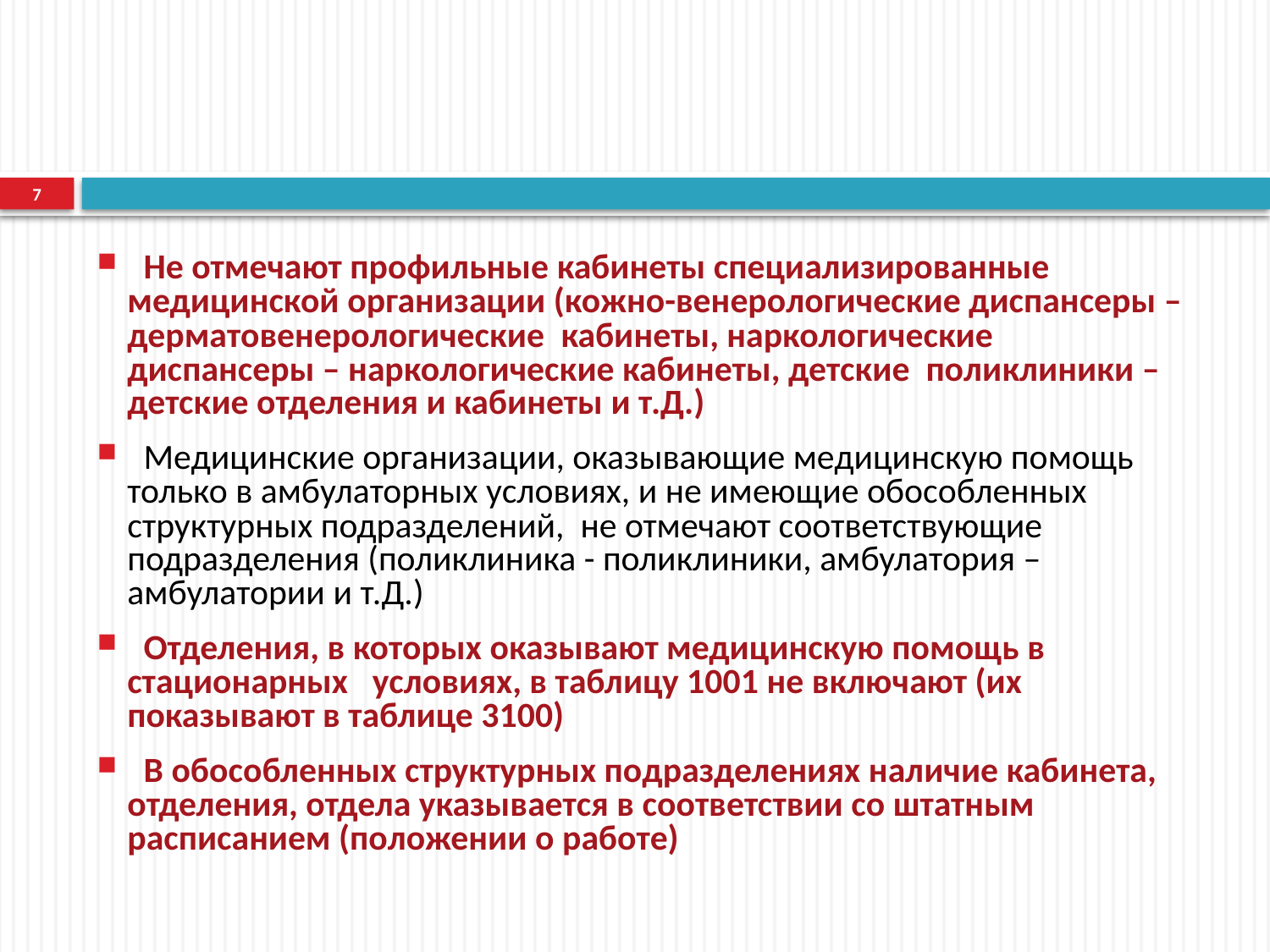

7
  Не отмечают профильные кабинеты специализированные медицинской организации (кожно-венерологические диспансеры –дерматовенерологические  кабинеты, наркологические диспансеры – наркологические кабинеты, детские  поликлиники – детские отделения и кабинеты и т.Д.)
  Медицинские организации, оказывающие медицинскую помощь только в амбулаторных условиях, и не имеющие обособленных структурных подразделений,  не отмечают соответствующие подразделения (поликлиника - поликлиники, амбулатория – амбулатории и т.Д.)
  Отделения, в которых оказывают медицинскую помощь в стационарных   условиях, в таблицу 1001 не включают (их показывают в таблице 3100)
  В обособленных структурных подразделениях наличие кабинета, отделения, отдела указывается в соответствии со штатным расписанием (положении о работе)